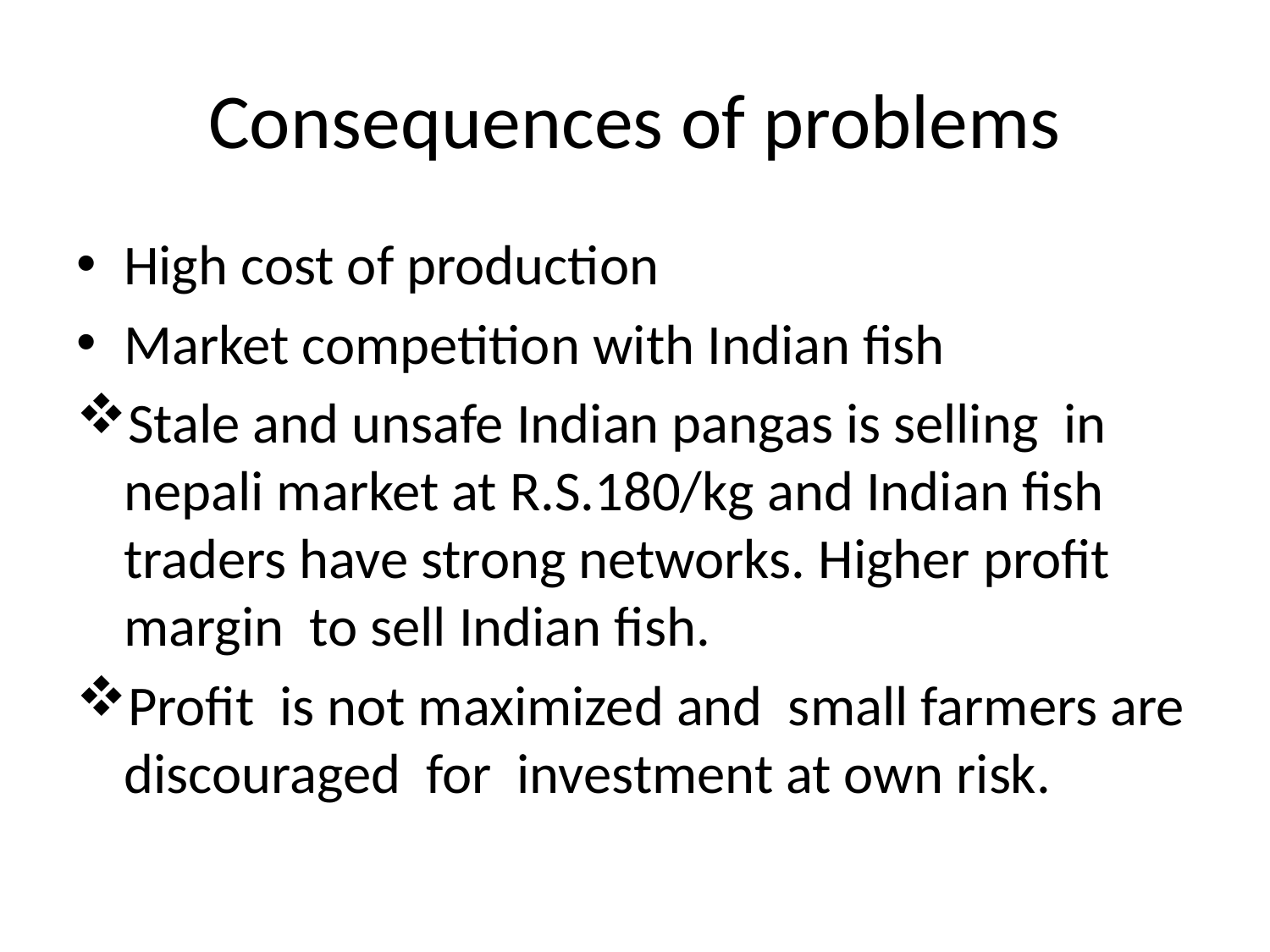

# Consequences of problems
High cost of production
Market competition with Indian fish
Stale and unsafe Indian pangas is selling  in nepali market at R.S.180/kg and Indian fish traders have strong networks. Higher profit margin  to sell Indian fish.
Profit  is not maximized and  small farmers are discouraged  for  investment at own risk.